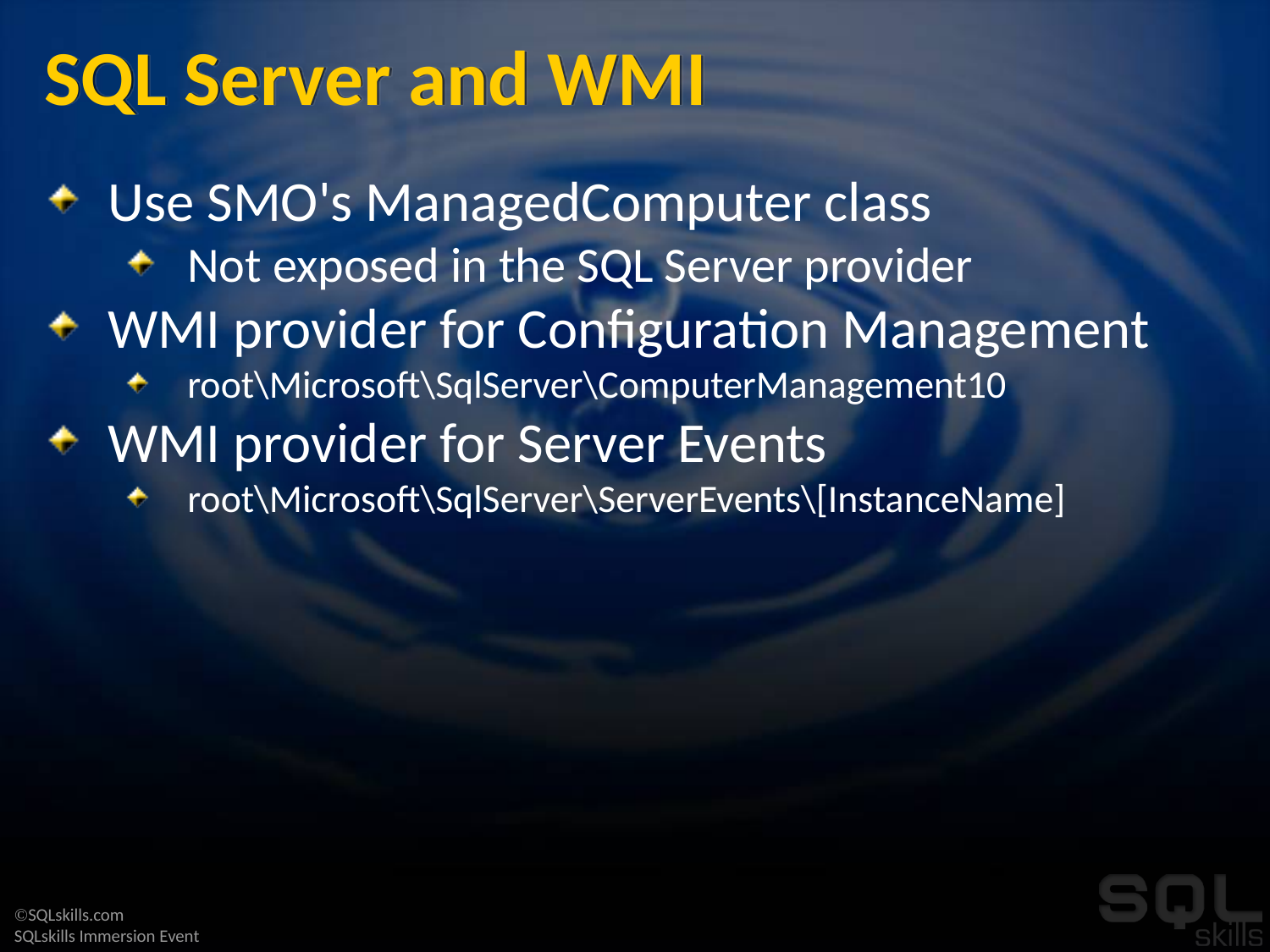

# SQL Server and WMI
Use SMO's ManagedComputer class
Not exposed in the SQL Server provider
WMI provider for Configuration Management
root\Microsoft\SqlServer\ComputerManagement10
WMI provider for Server Events
root\Microsoft\SqlServer\ServerEvents\[InstanceName]